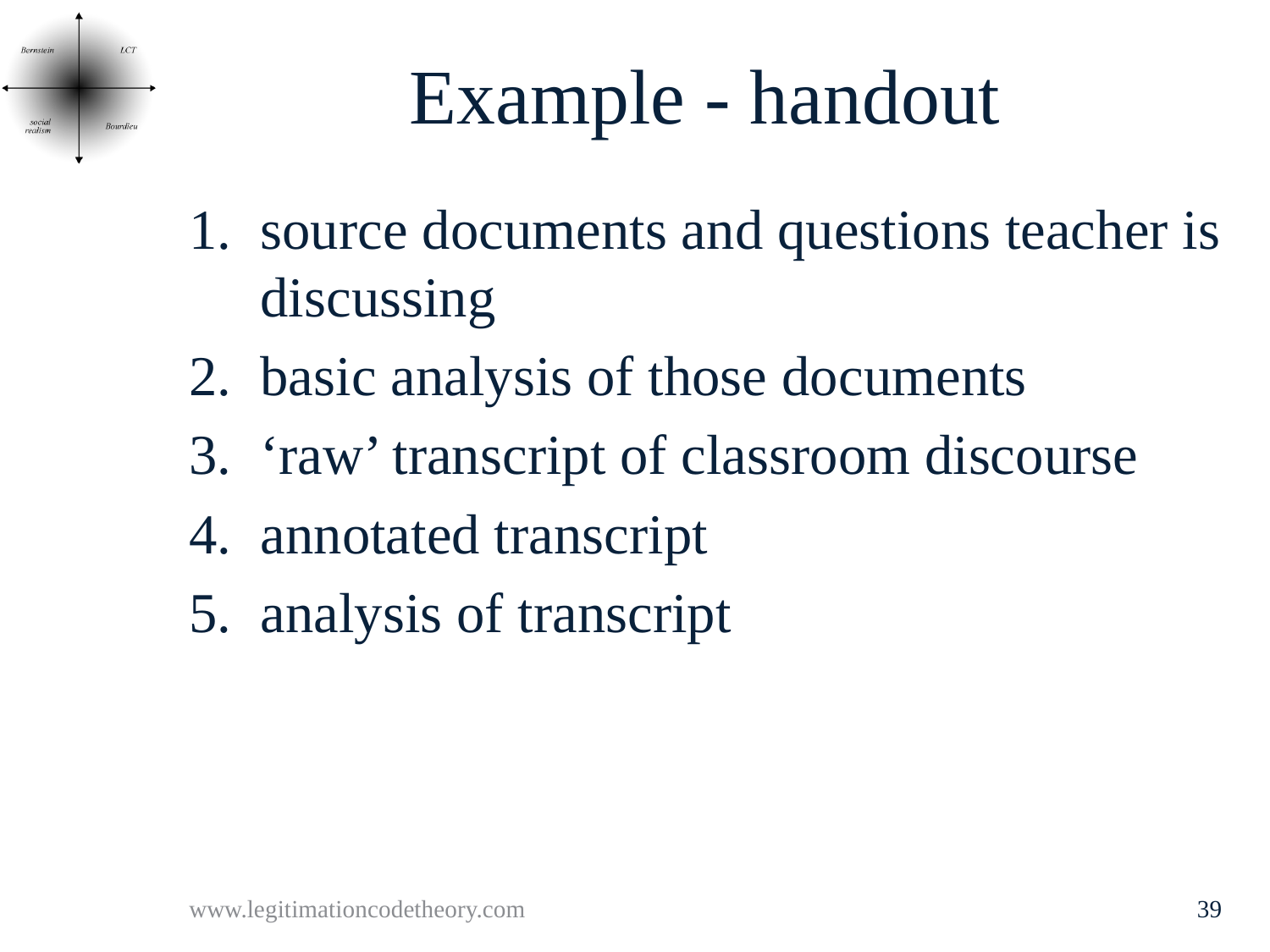

# Example - handout

source documents and questions teacher is discussing
basic analysis of those documents
‘raw’ transcript of classroom discourse
annotated transcript
analysis of transcript
www.legitimationcodetheory.com
39